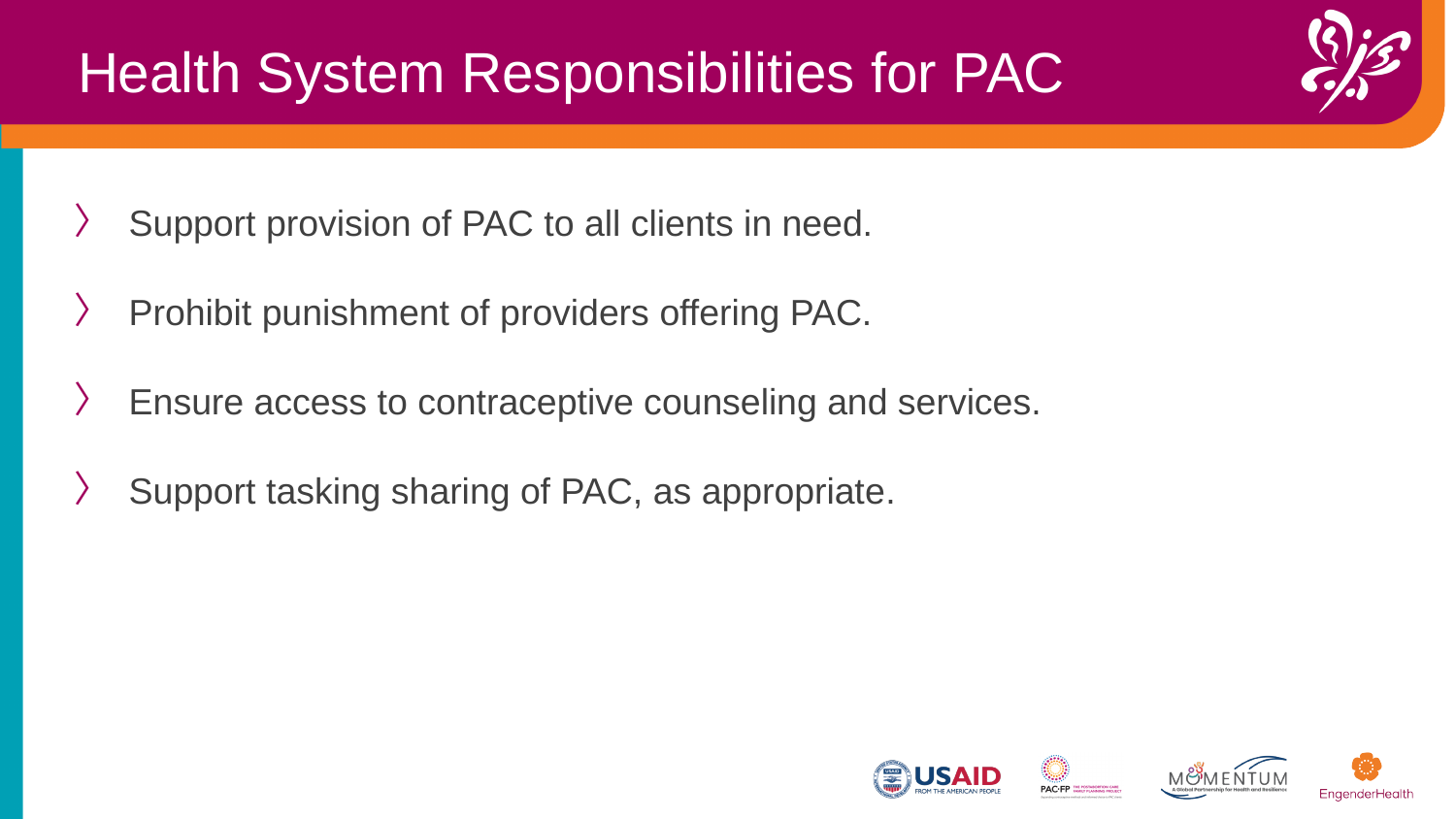

Health System Responsibilities for PAC
Support provision of PAC to all clients in need.
Prohibit punishment of providers offering PAC.​
Ensure access to contraceptive counseling and services.
Support tasking sharing of PAC, as appropriate​.